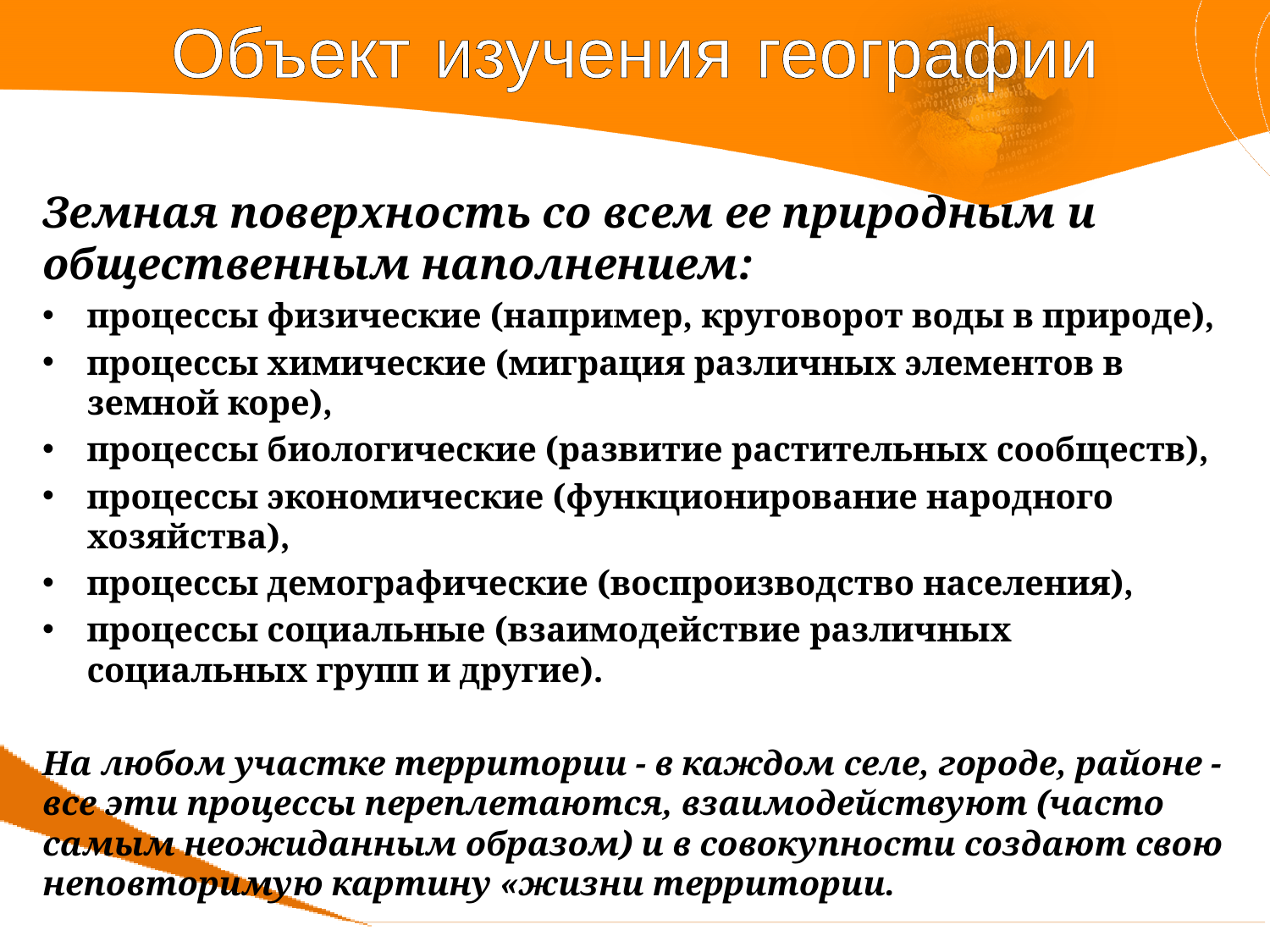

# Объект изучения географии
Земная поверхность со всем ее природным и общественным наполнением:
процессы физические (например, круговорот воды в природе),
процессы химические (миграция различных элементов в земной коре),
процессы биологические (развитие растительных сообществ),
процессы экономические (функционирование народного хозяйства),
процессы демографические (воспроизводство населения),
процессы социальные (взаимодействие различных социальных групп и другие).

На любом участке территории - в каждом селе, городе, районе - все эти процессы переплетаются, взаимодействуют (часто самым неожиданным образом) и в совокупности создают свою неповторимую картину «жизни территории.